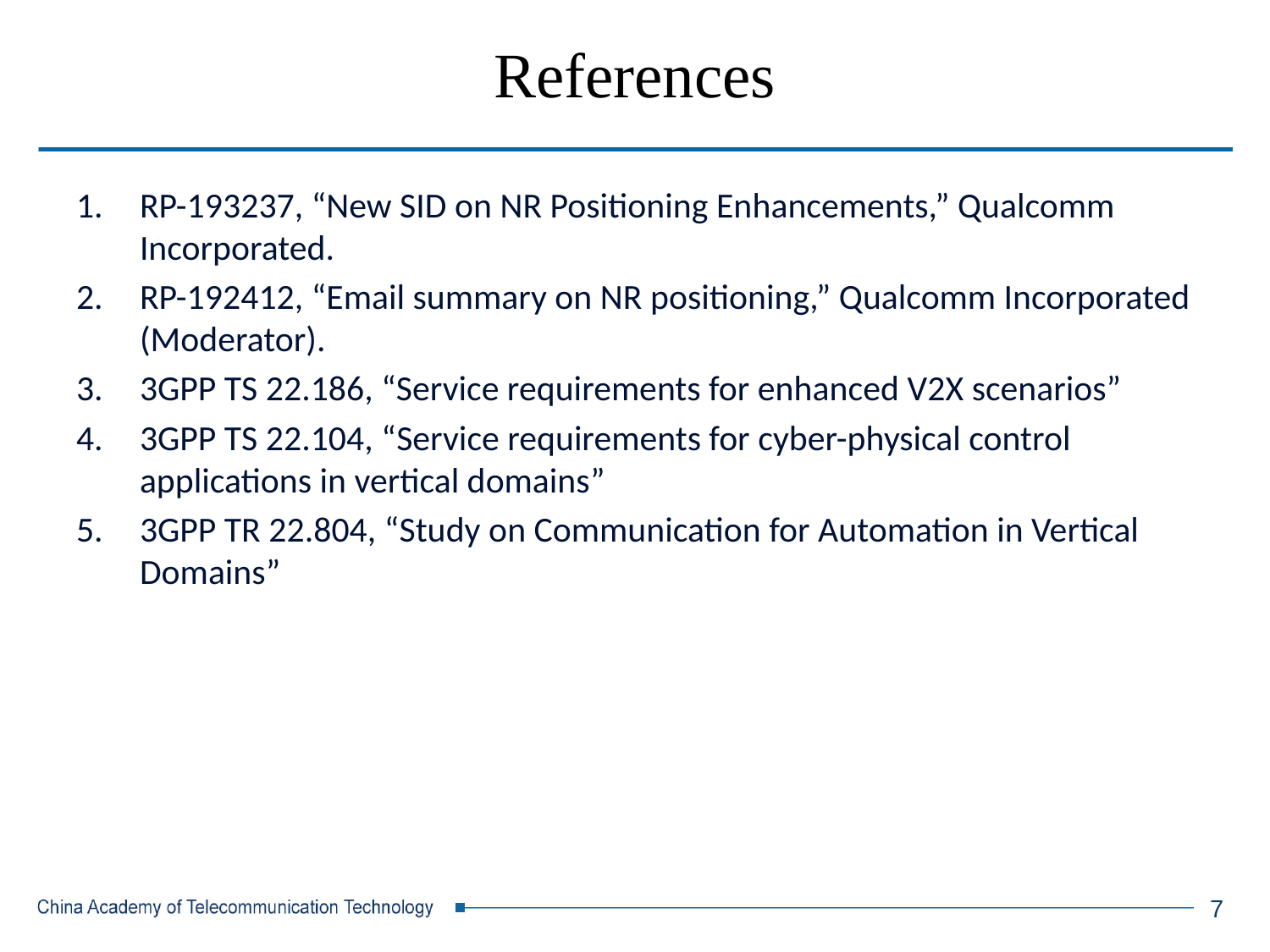

References
RP-193237, “New SID on NR Positioning Enhancements,” Qualcomm Incorporated.
RP-192412, “Email summary on NR positioning,” Qualcomm Incorporated (Moderator).
3GPP TS 22.186, “Service requirements for enhanced V2X scenarios”
3GPP TS 22.104, “Service requirements for cyber-physical control applications in vertical domains”
3GPP TR 22.804, “Study on Communication for Automation in Vertical Domains”

7